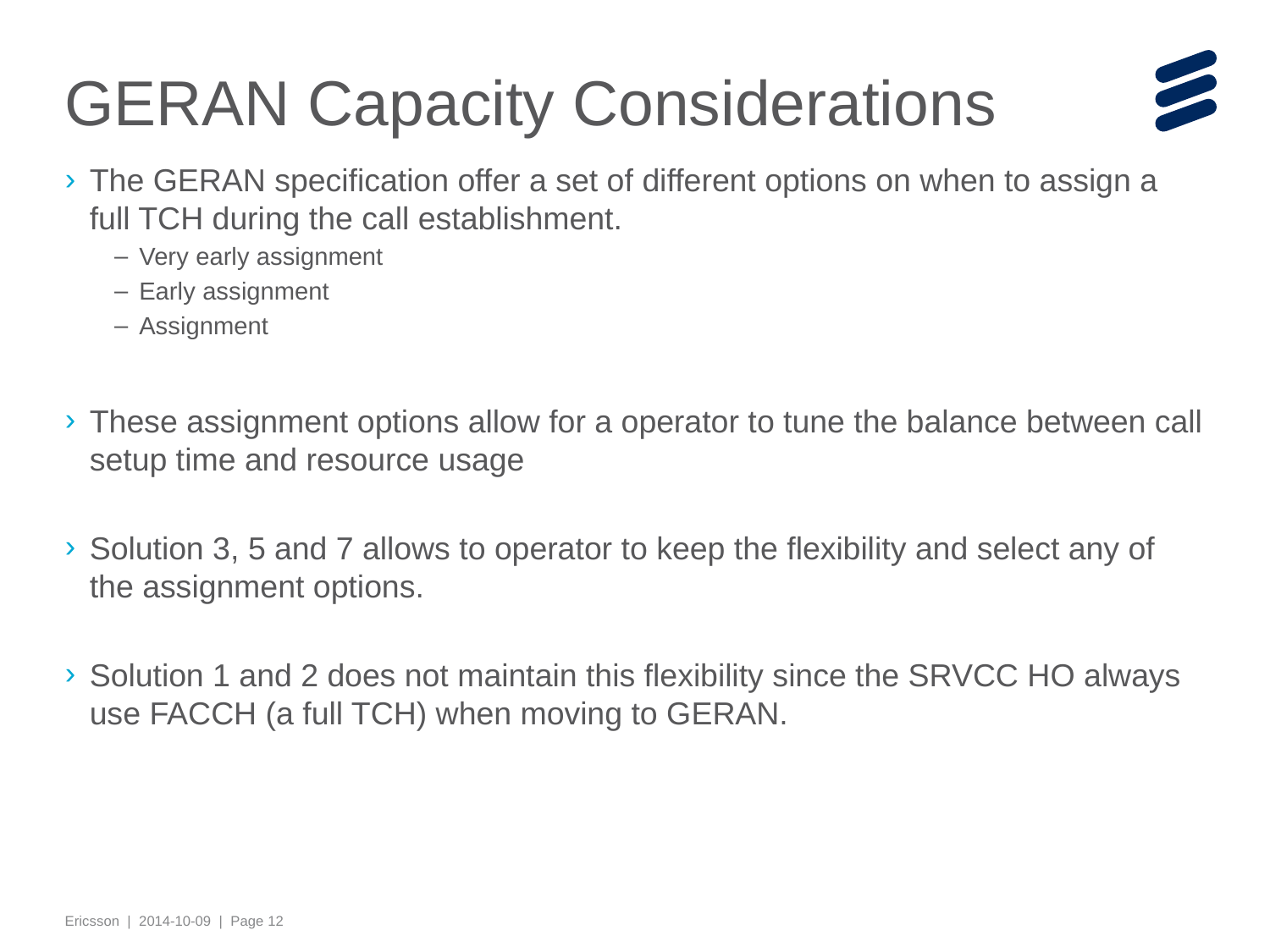

# GERAN Capacity Considerations
The GERAN specification offer a set of different options on when to assign a full TCH during the call establishment.
Very early assignment
Early assignment
Assignment

These assignment options allow for a operator to tune the balance between call setup time and resource usage

Solution 3, 5 and 7 allows to operator to keep the flexibility and select any of the assignment options.

Solution 1 and 2 does not maintain this flexibility since the SRVCC HO always use FACCH (a full TCH) when moving to GERAN.